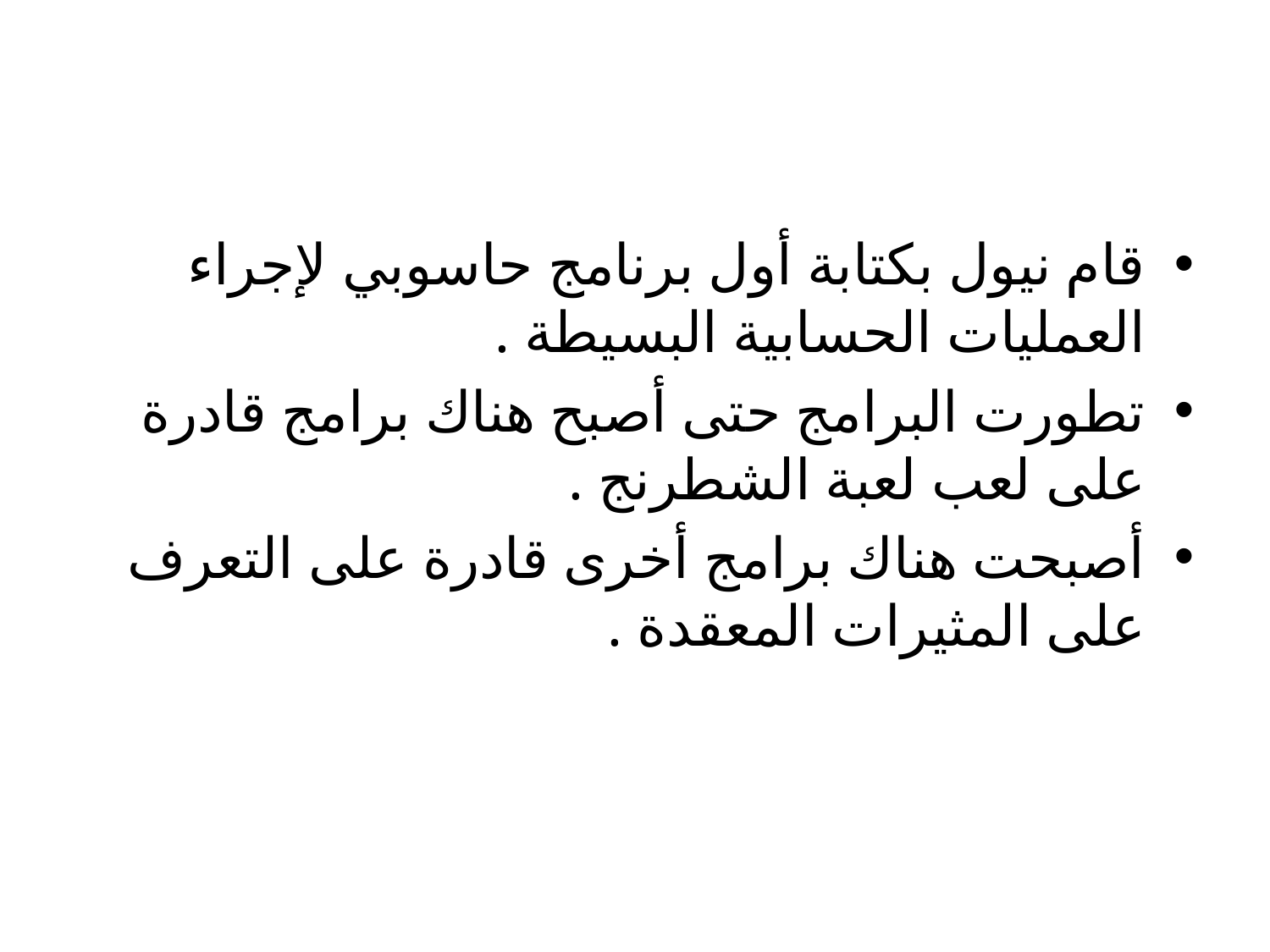

#
قام نيول بكتابة أول برنامج حاسوبي لإجراء العمليات الحسابية البسيطة .
تطورت البرامج حتى أصبح هناك برامج قادرة على لعب لعبة الشطرنج .
أصبحت هناك برامج أخرى قادرة على التعرف على المثيرات المعقدة .